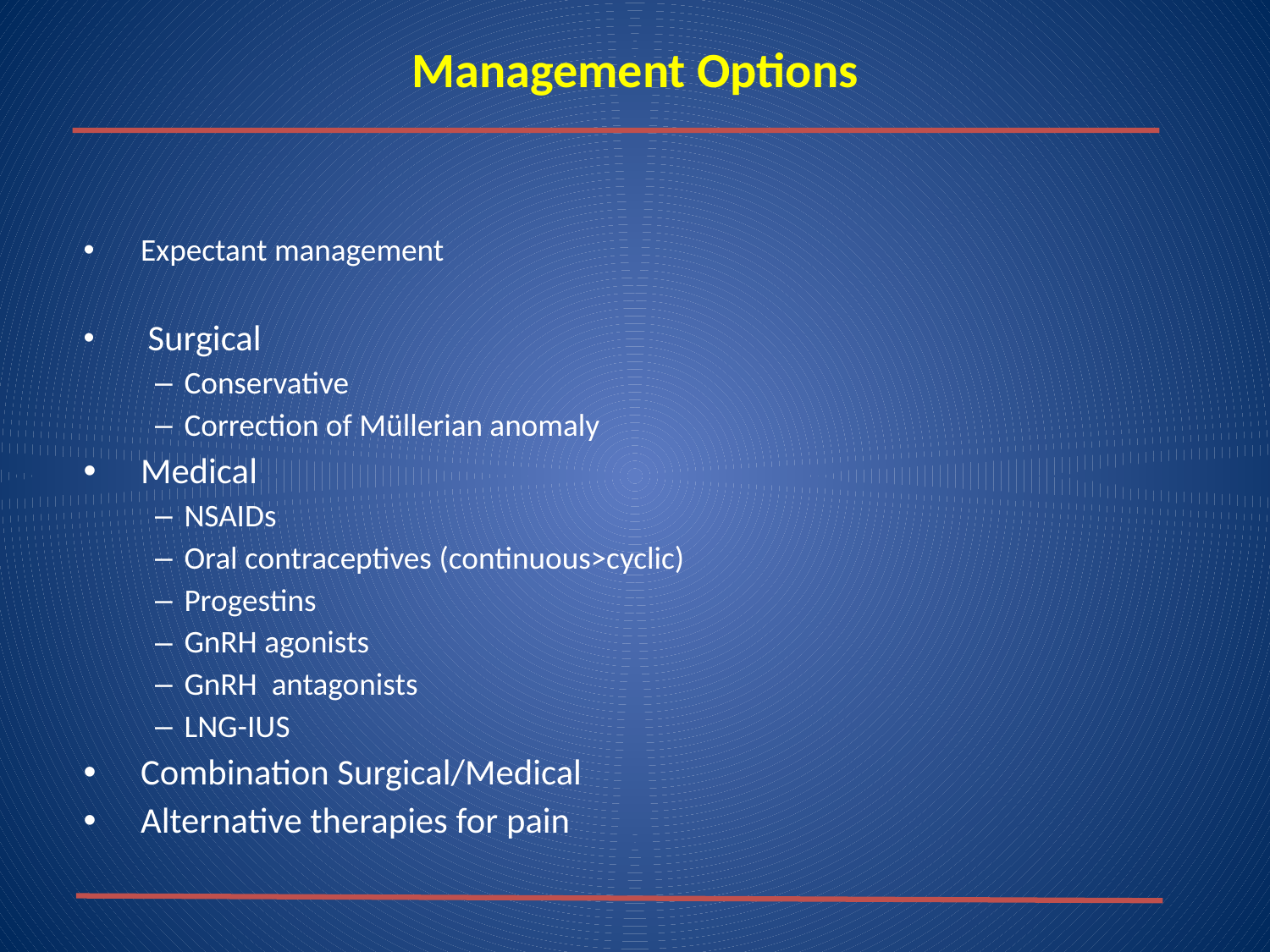

# Management Options

Expectant management

 Surgical
Conservative
Correction of Müllerian anomaly
Medical
NSAIDs
Oral contraceptives (continuous>cyclic)
Progestins
GnRH agonists
GnRH  antagonists
LNG-IUS
Combination Surgical/Medical
Alternative therapies for pain